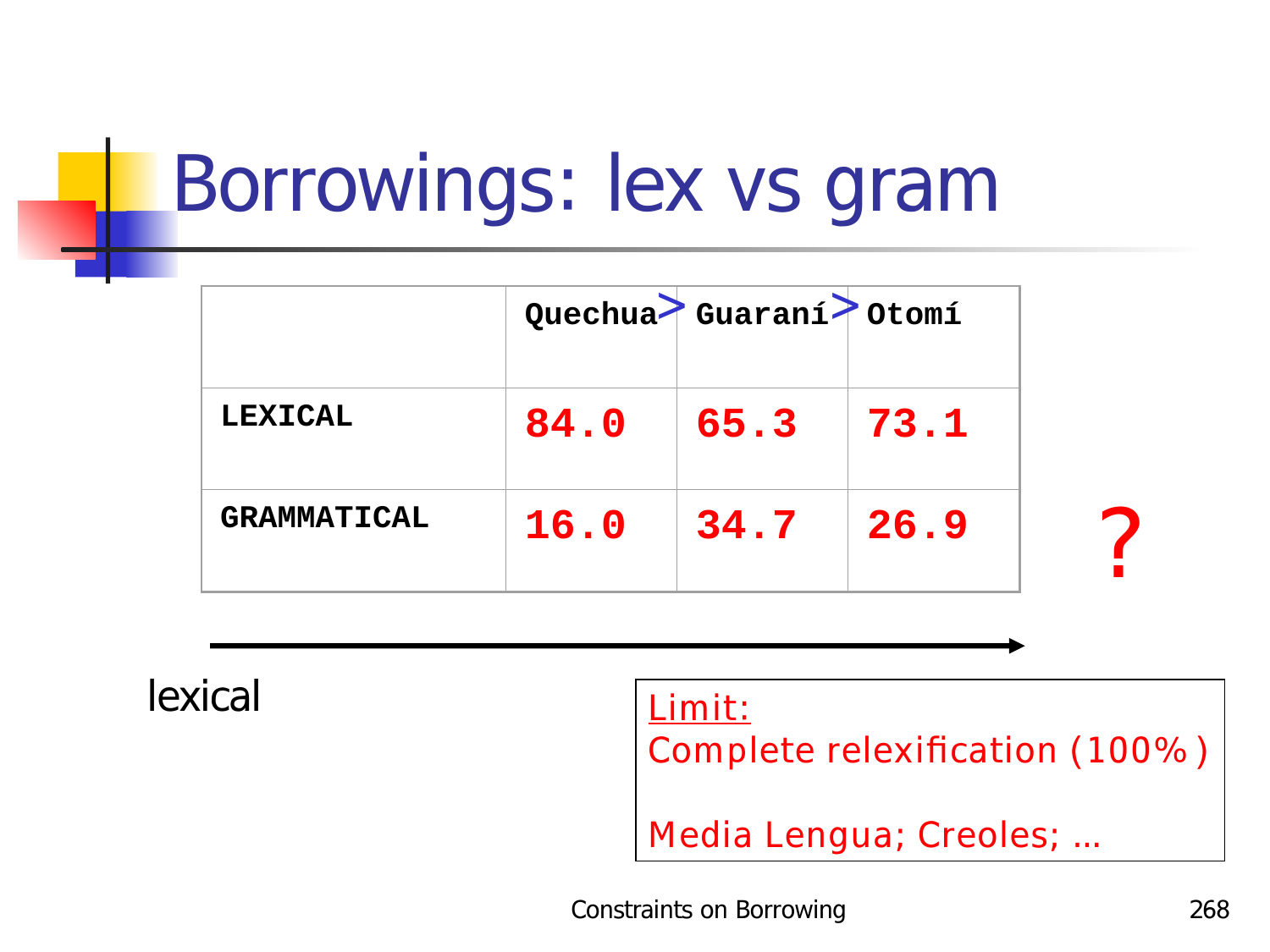

# Borrowings: lex vs gram

>
>

Quechua

Guaraní

Otomí

LEXICAL

84.0

65.3

73.1

GRAMMATICAL

16.0

34.7

26.9
?

lexical
Limit:
Complete relexification (100%)

Media Lengua; Creoles; …

Constraints on Borrowing
268